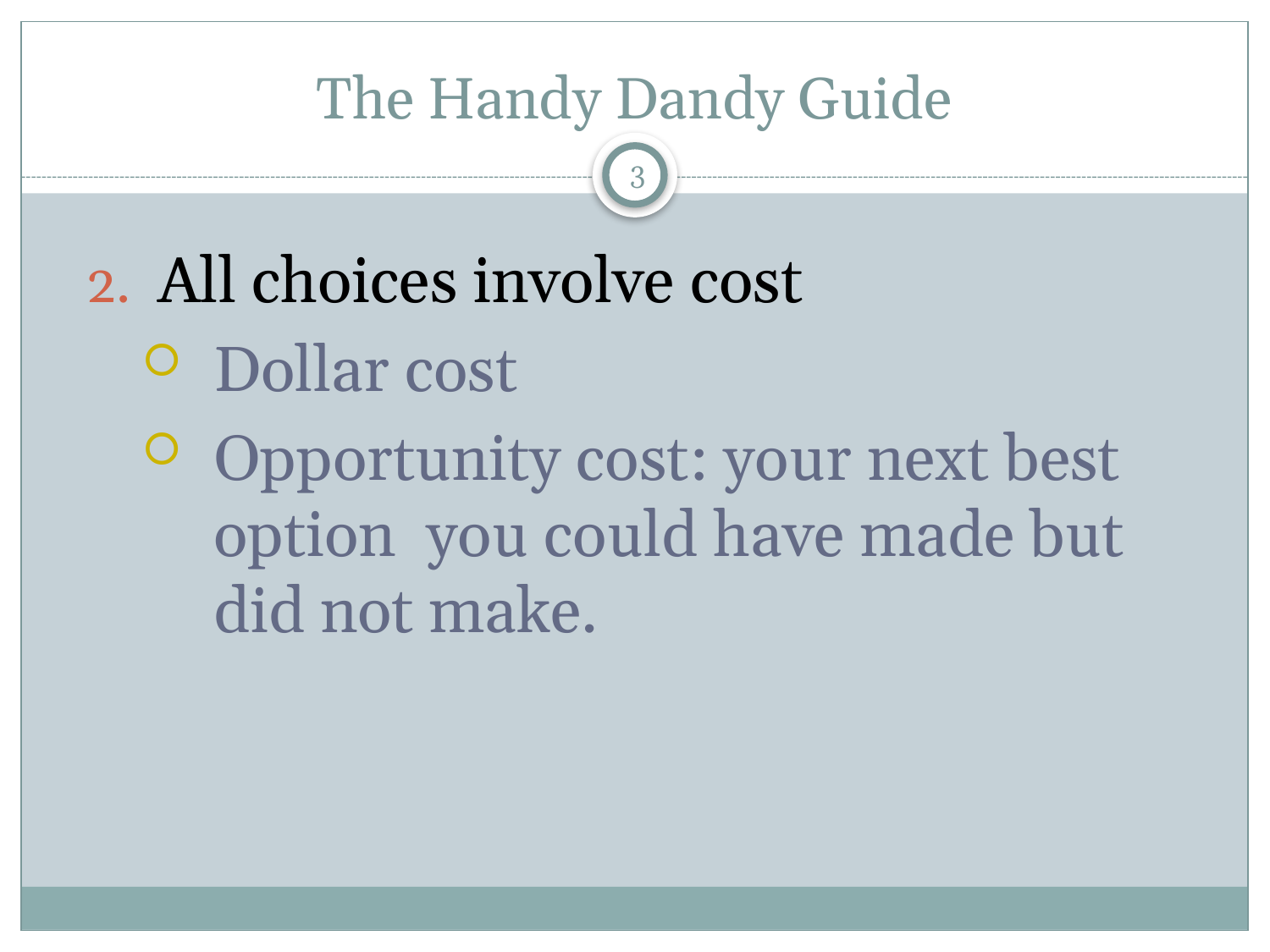

# The Handy Dandy Guide
3
All choices involve cost
Dollar cost
Opportunity cost: your next best option  you could have made but did not make.